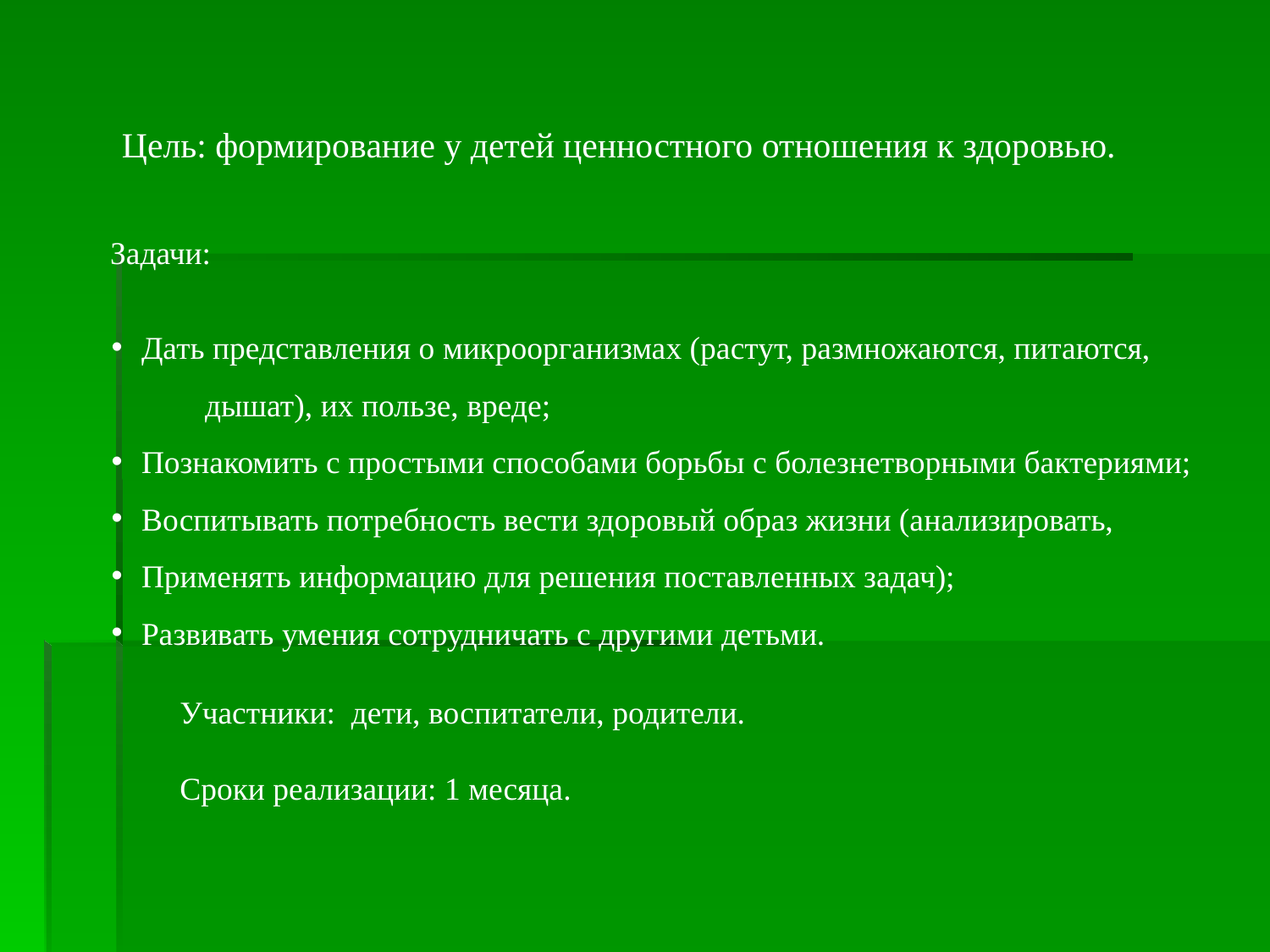

Цель: формирование у детей ценностного отношения к здоровью.
    Задачи:

Дать представления о микроорганизмах (растут, размножаются, питаются,
	дышат), их пользе, вреде;
Познакомить с простыми способами борьбы с болезнетворными бактериями;
Воспитывать потребность вести здоровый образ жизни (анализировать,
Применять информацию для решения поставленных задач);
Развивать умения сотрудничать с другими детьми.

Участники:  дети, воспитатели, родители.

Сроки реализации: 1 месяца.